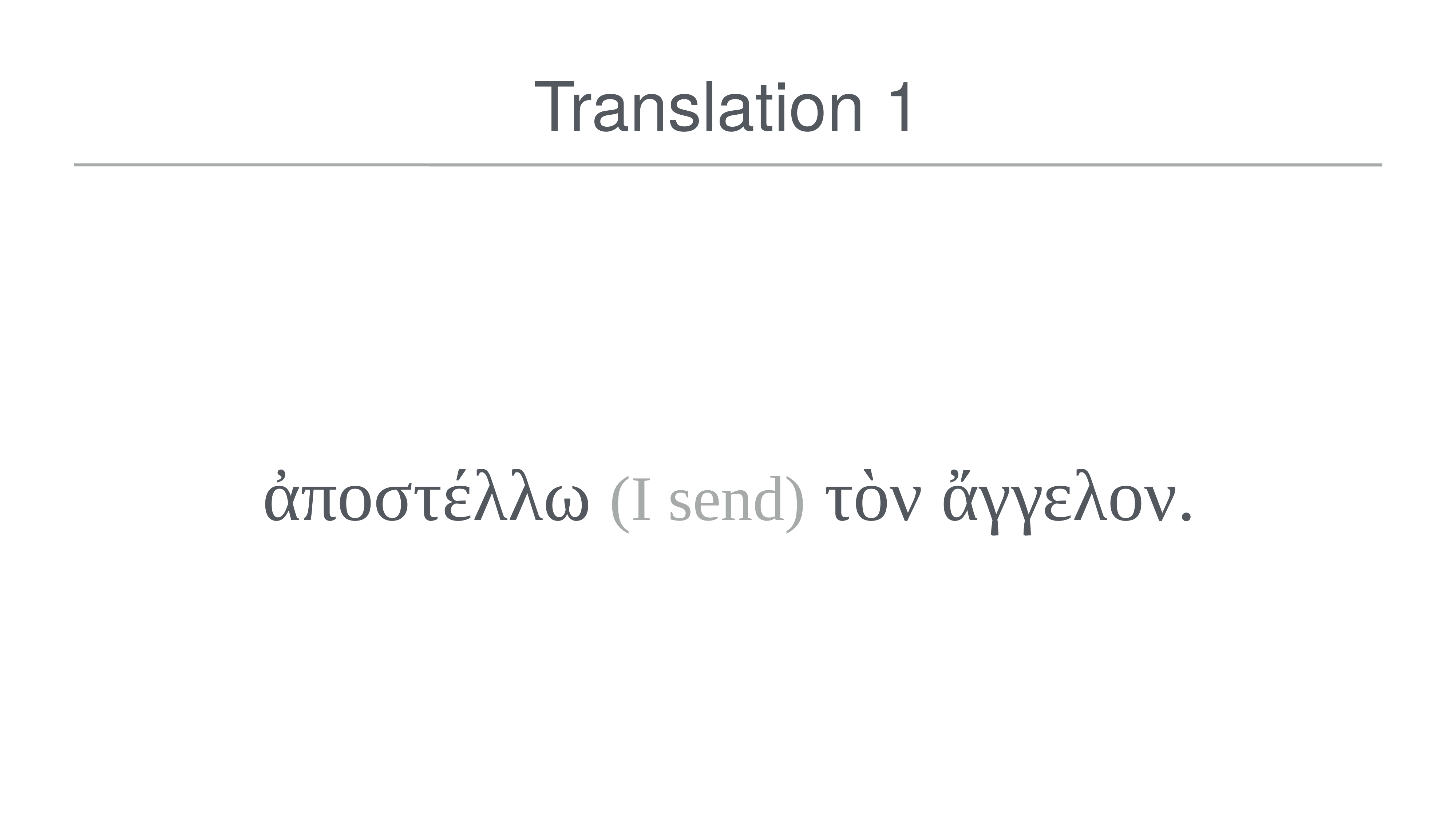

# Translation 1
ἀποστέλλω (I send) τὸν ἄγγελον.